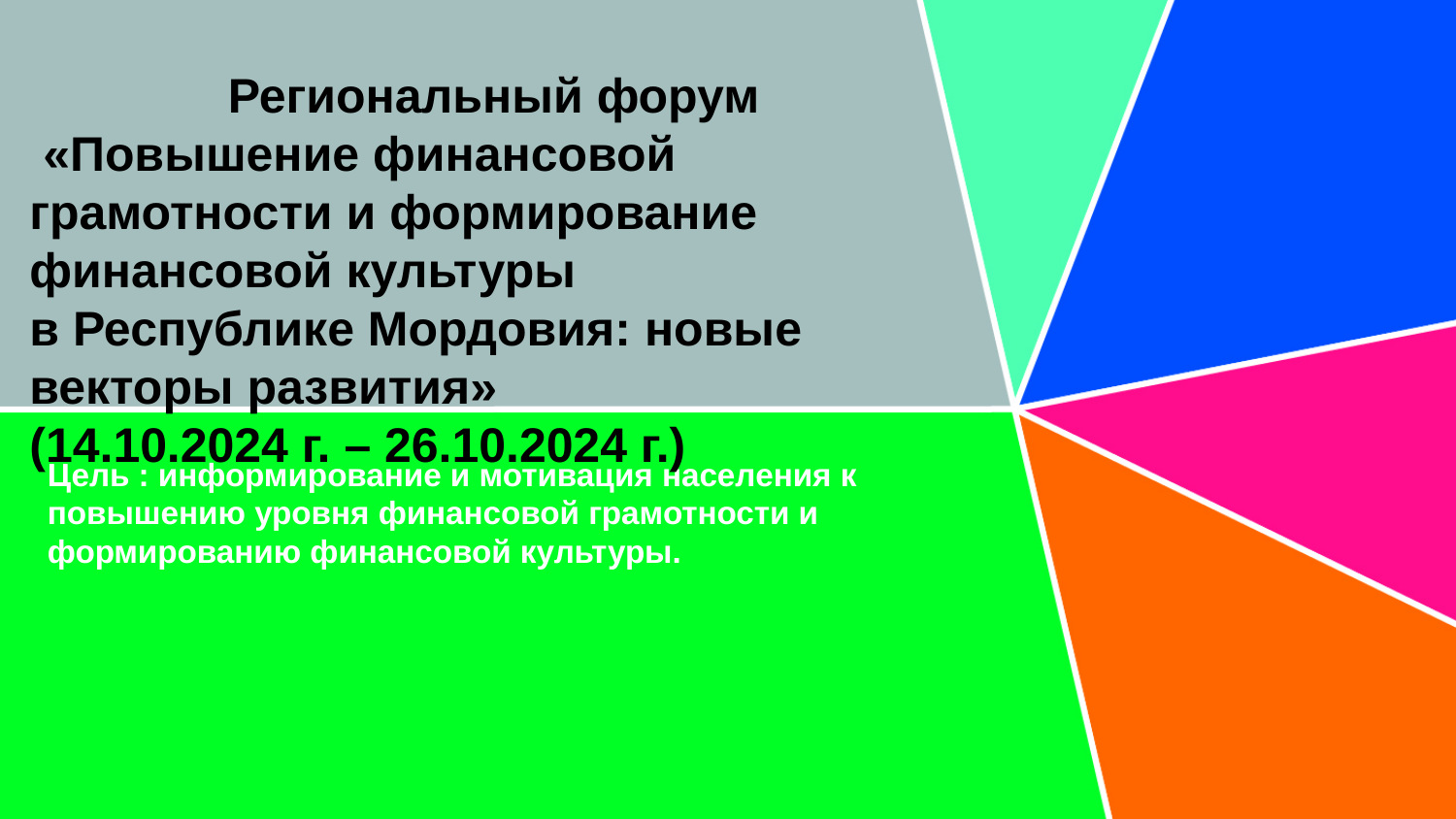

Региональный форум
 «Повышение финансовой грамотности и формирование финансовой культуры
в Республике Мордовия: новые векторы развития»
(14.10.2024 г. – 26.10.2024 г.)

# Цель : информирование и мотивация населения к повышению уровня финансовой грамотности и формированию финансовой культуры.